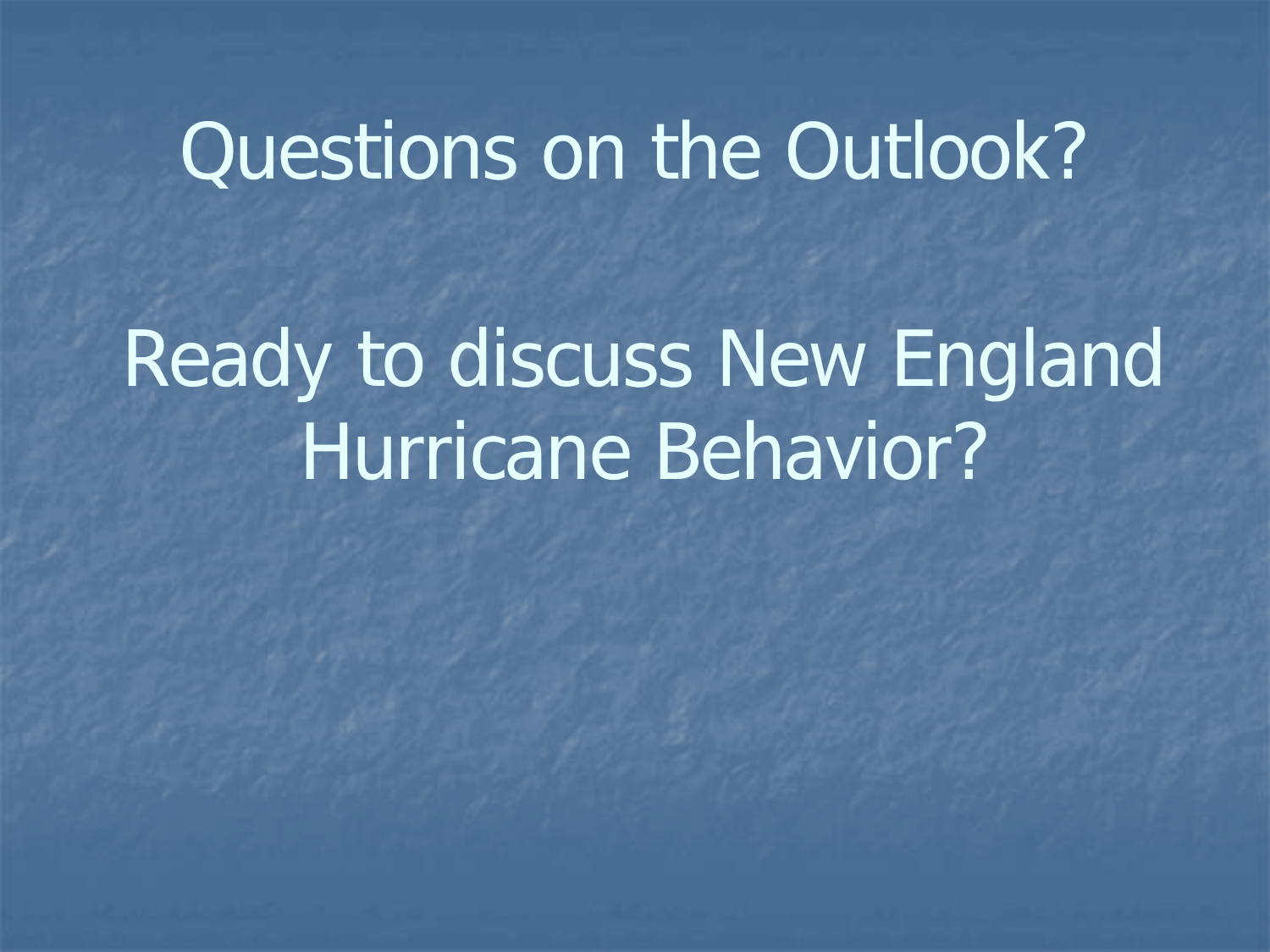

# Questions on the Outlook?
Ready to discuss New England Hurricane Behavior?